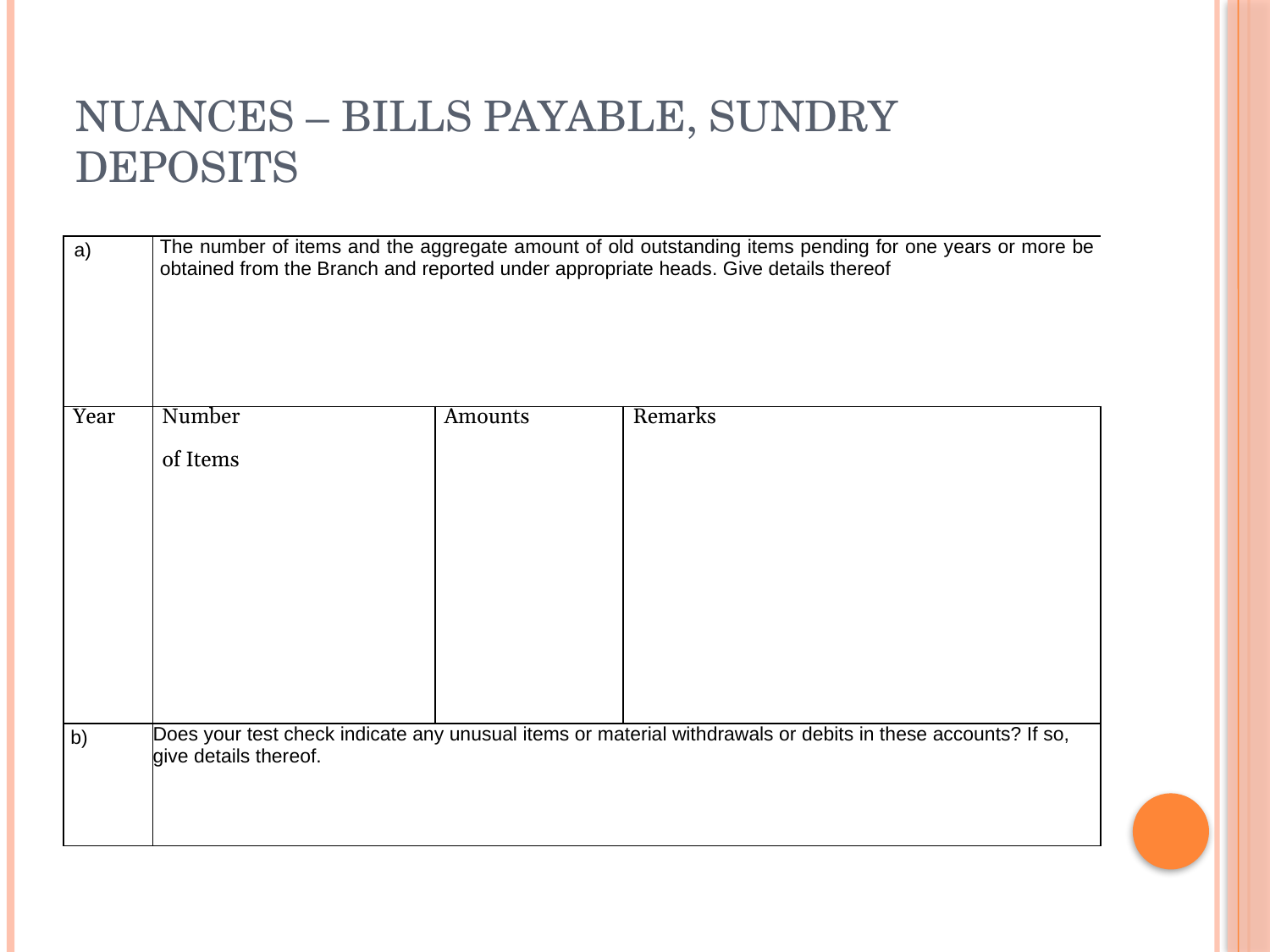

# Nuances – Bills Payable, Sundry deposits
| a) | The number of items and the aggregate amount of old outstanding items pending for one years or more be obtained from the Branch and reported under appropriate heads. Give details thereof |  |  |
| --- | --- | --- | --- |
| Year | Number of Items | Amounts | Remarks |
| b) | Does your test check indicate any unusual items or material withdrawals or debits in these accounts? If so, give details thereof. |  |  |